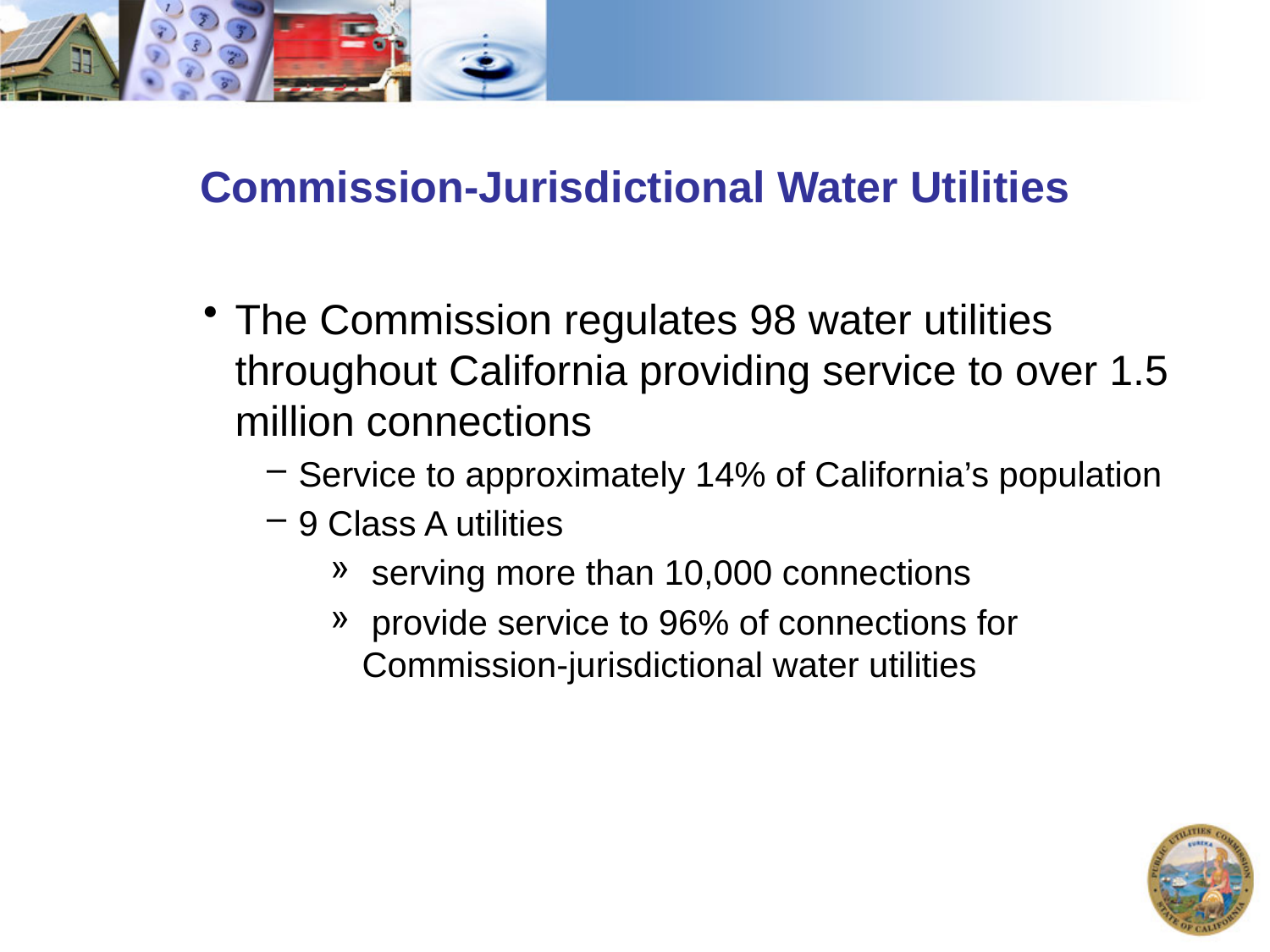

# Commission-Jurisdictional Water Utilities
The Commission regulates 98 water utilities throughout California providing service to over 1.5 million connections
Service to approximately 14% of California’s population
9 Class A utilities
 serving more than 10,000 connections
 provide service to 96% of connections for Commission-jurisdictional water utilities